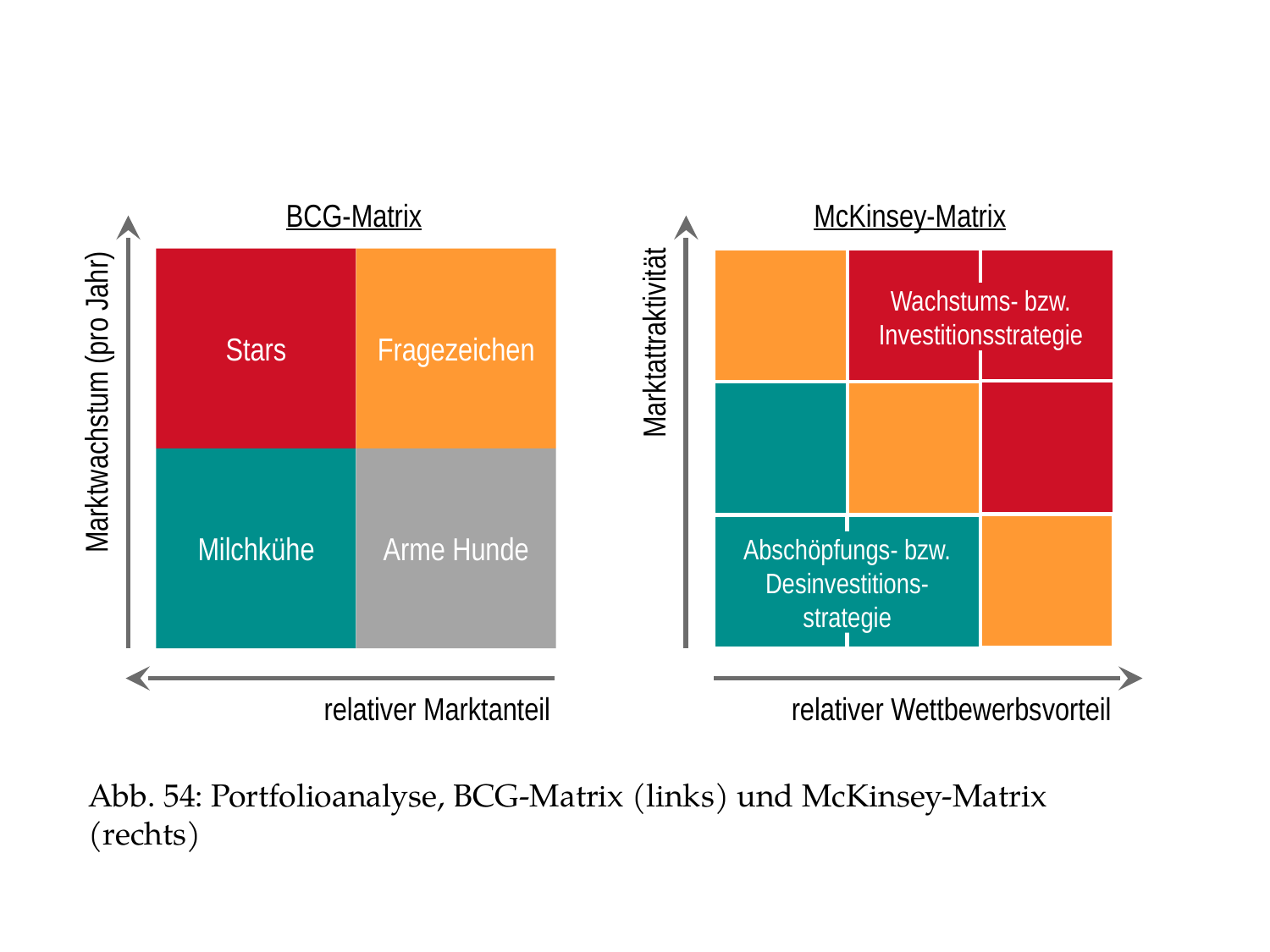

BCG-Matrix
McKinsey-Matrix
Stars
Fragezeichen

Wachstums- bzw. Investitionsstrategie
Marktattraktivität

Marktwachstum (pro Jahr)
Milchkühe
Arme Hunde

Abschöpfungs- bzw. Desinvestitions-strategie
relativer Marktanteil
relativer Wettbewerbsvorteil
Abb. 54: Portfolioanalyse, BCG-Matrix (links) und McKinsey-Matrix (rechts)